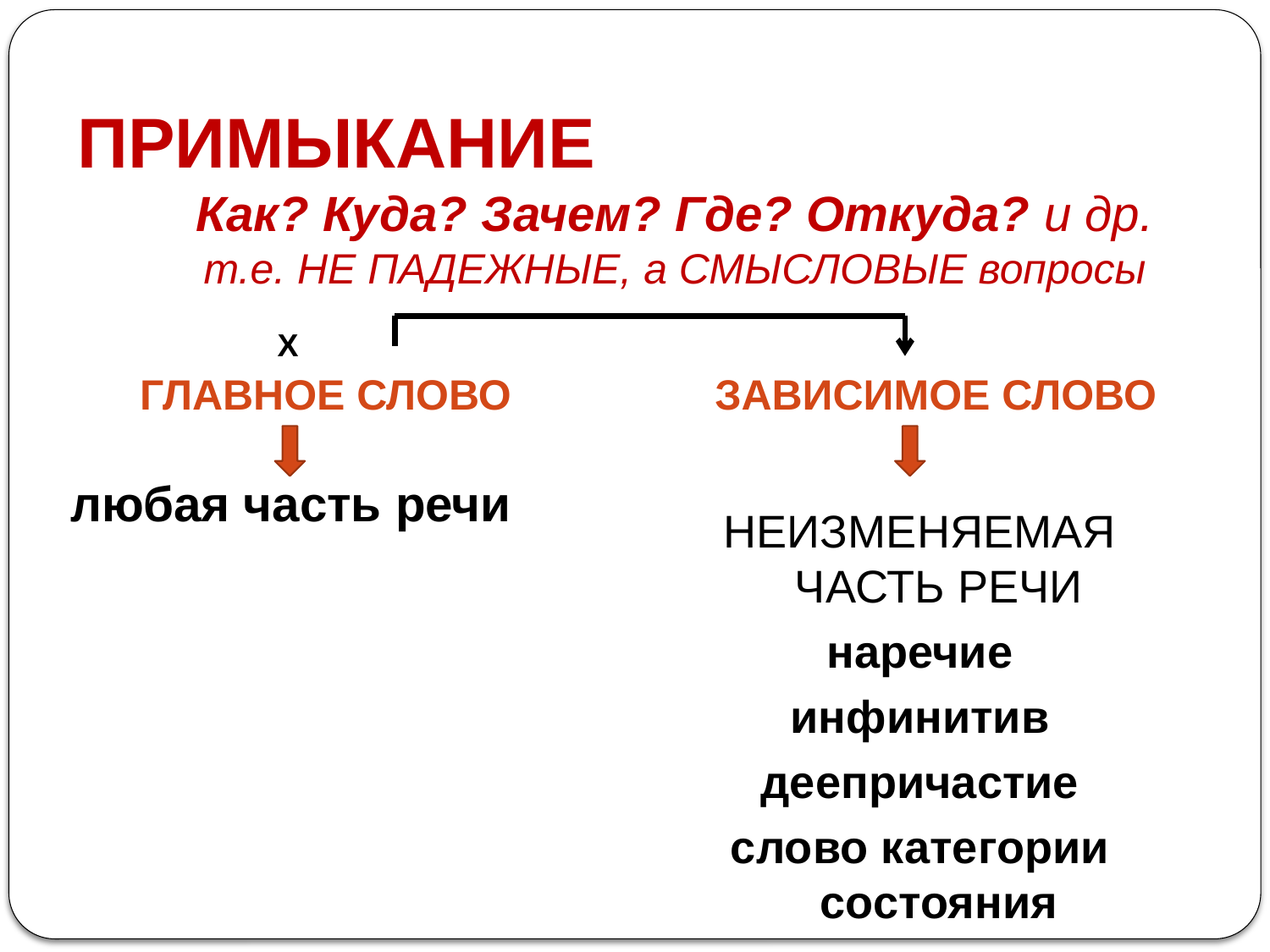

# ПРИМЫКАНИЕ
Как? Куда? Зачем? Где? Откуда? и др.
т.е. НЕ ПАДЕЖНЫЕ, а СМЫСЛОВЫЕ вопросы
Х
ГЛАВНОЕ СЛОВО
ЗАВИСИМОЕ СЛОВО

любая часть речи

НЕИЗМЕНЯЕМАЯ ЧАСТЬ РЕЧИ
наречие
инфинитив
деепричастие
слово категории состояния